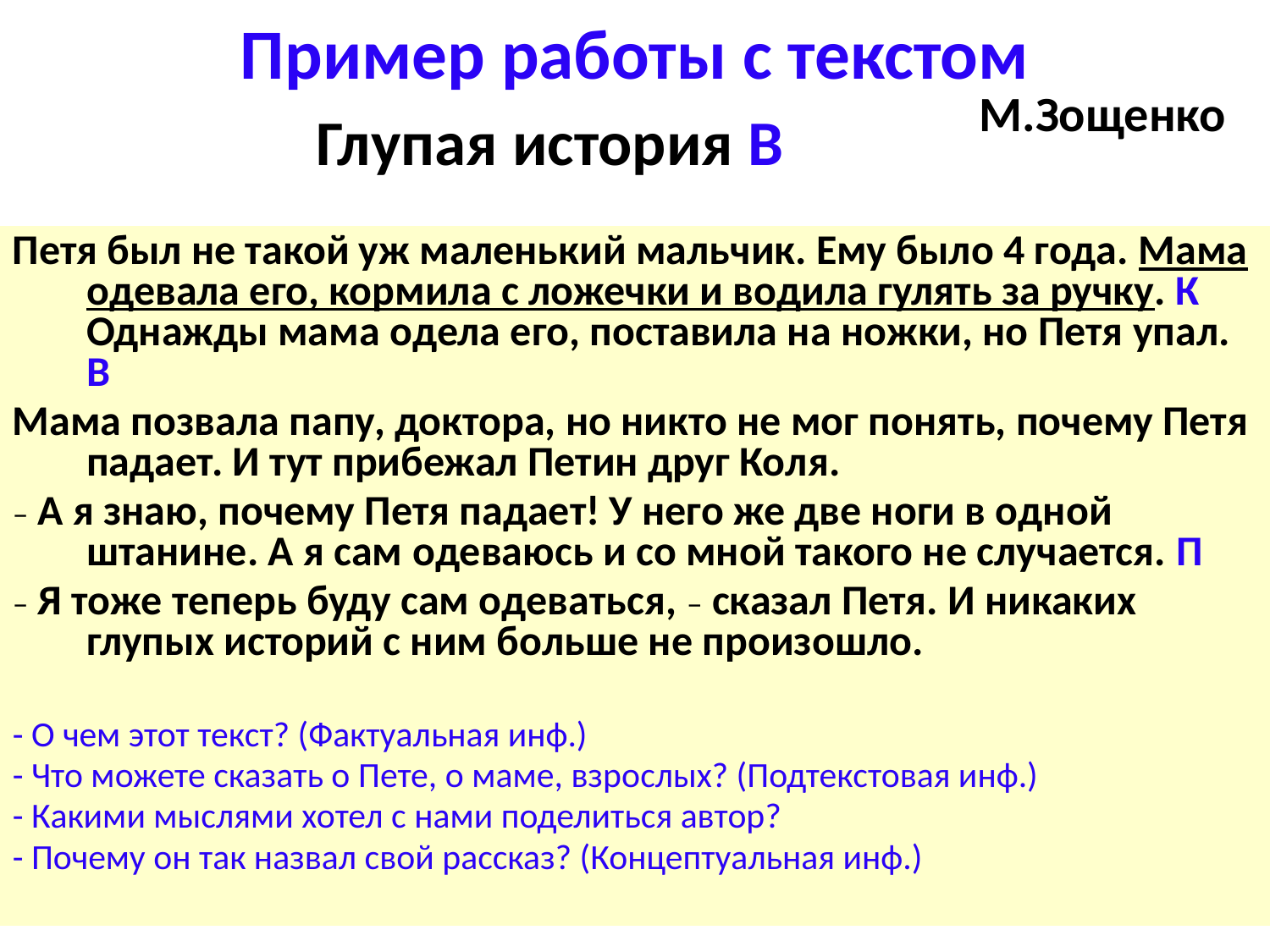

# Пример работы с текстом
М.Зощенко
Глупая история В
Петя был не такой уж маленький мальчик. Ему было 4 года. Мама одевала его, кормила с ложечки и водила гулять за ручку. К Однажды мама одела его, поставила на ножки, но Петя упал. В
Мама позвала папу, доктора, но никто не мог понять, почему Петя падает. И тут прибежал Петин друг Коля.
– А я знаю, почему Петя падает! У него же две ноги в одной штанине. А я сам одеваюсь и со мной такого не случается. П
– Я тоже теперь буду сам одеваться, – сказал Петя. И никаких глупых историй с ним больше не произошло.

- О чем этот текст? (Фактуальная инф.)
- Что можете сказать о Пете, о маме, взрослых? (Подтекстовая инф.)
- Какими мыслями хотел с нами поделиться автор?
- Почему он так назвал свой рассказ? (Концептуальная инф.)
14